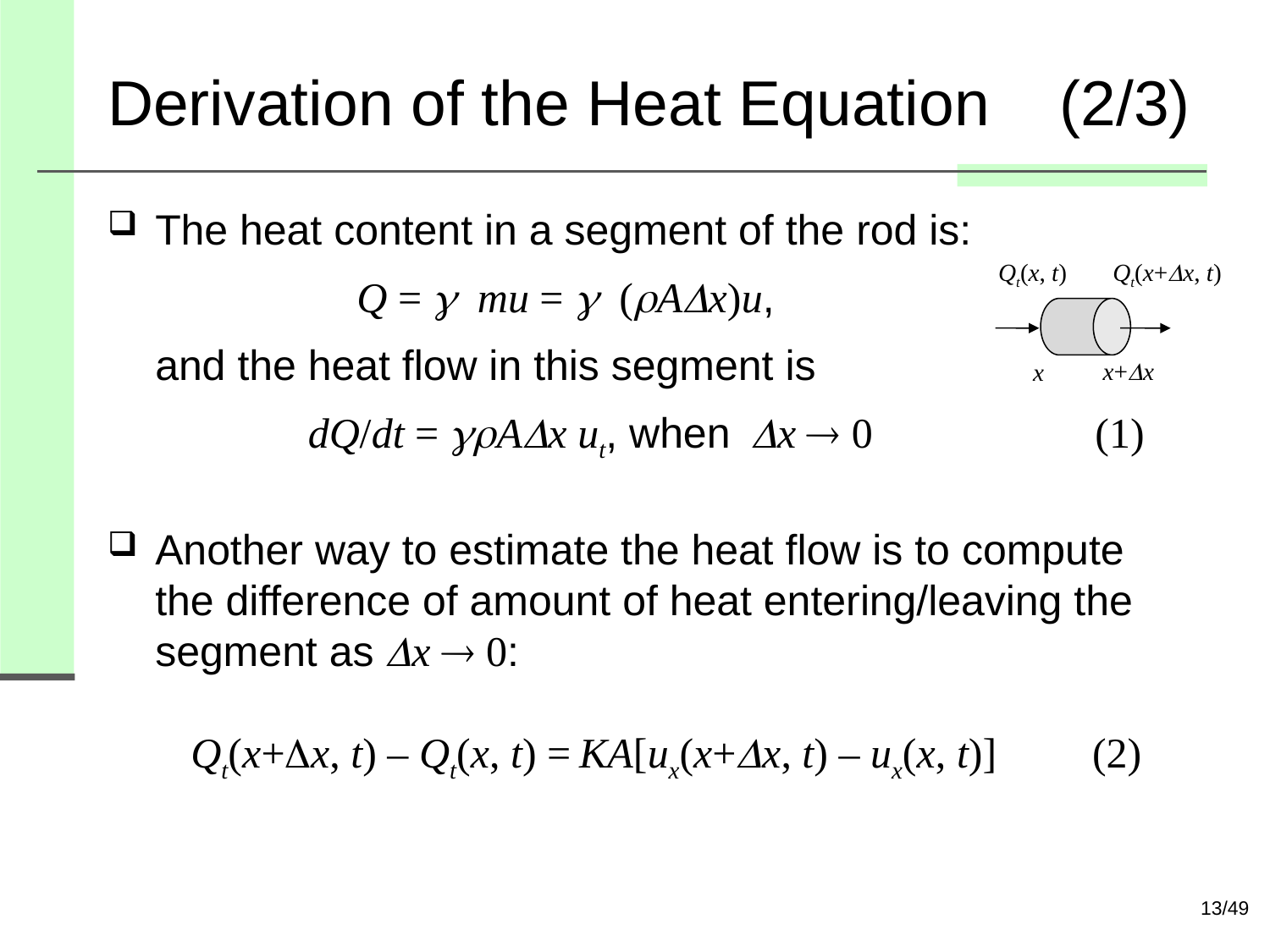

# Derivation of the Heat Equation    (2/3)
The heat content in a segment of the rod is:
                 Q = γ mu = γ (ρAΔx)u,
and the heat flow in this segment is
                                    dQ/dt = γρAΔx ut, when Δx → 0                     (1)
Another way to estimate the heat flow is to compute the difference of amount of heat entering/leaving the segment as Δx → 0:
   Qt(x+Δx, t) – Qt(x, t) =  KA[ux(x+Δx, t) – ux(x, t)]         (2)
Qt(x, t)
Qt(x+Δx, t)

x+Δx
x
13